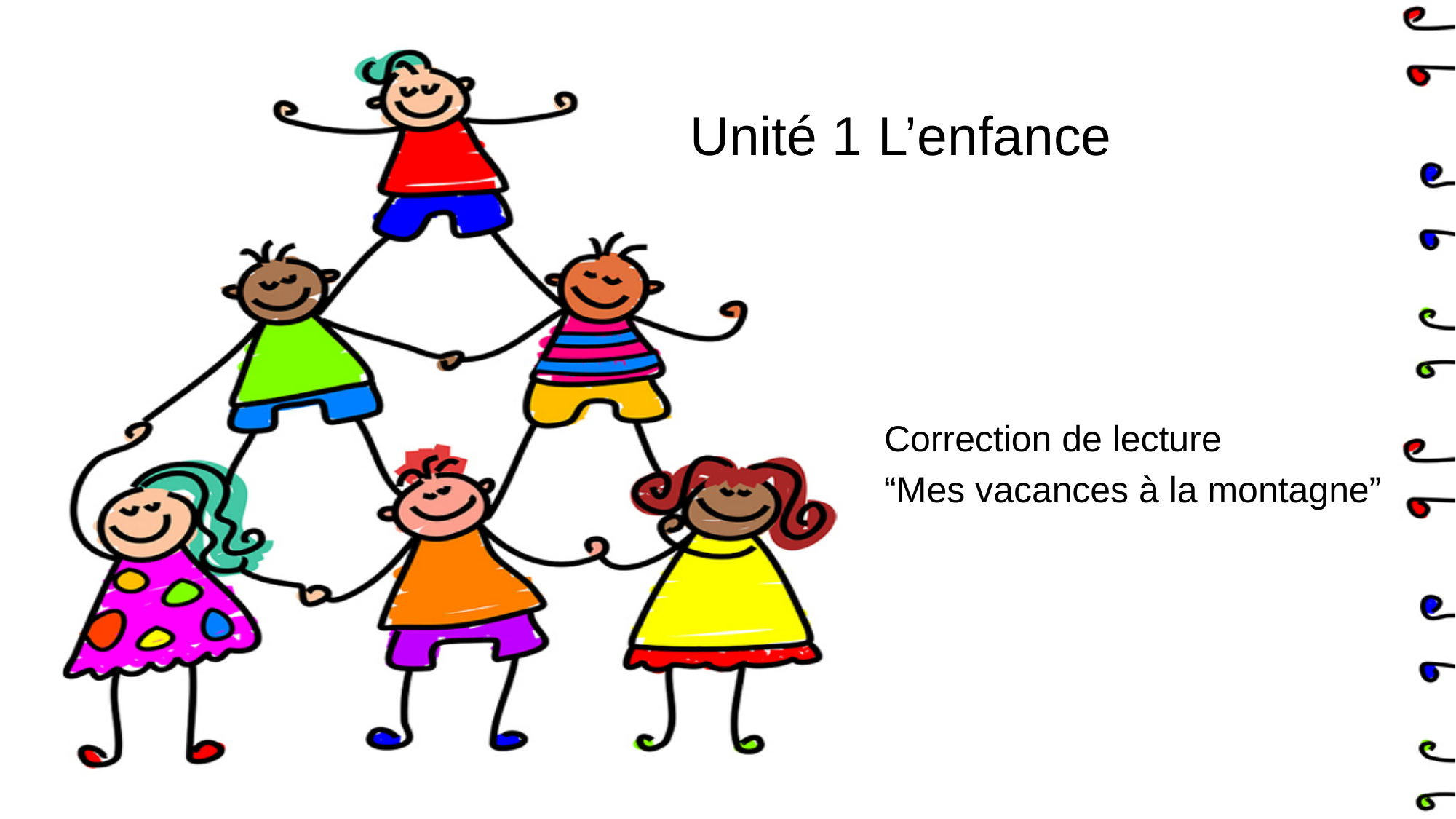

# Unité 1 L’enfance
Correction de lecture
“Mes vacances à la montagne”